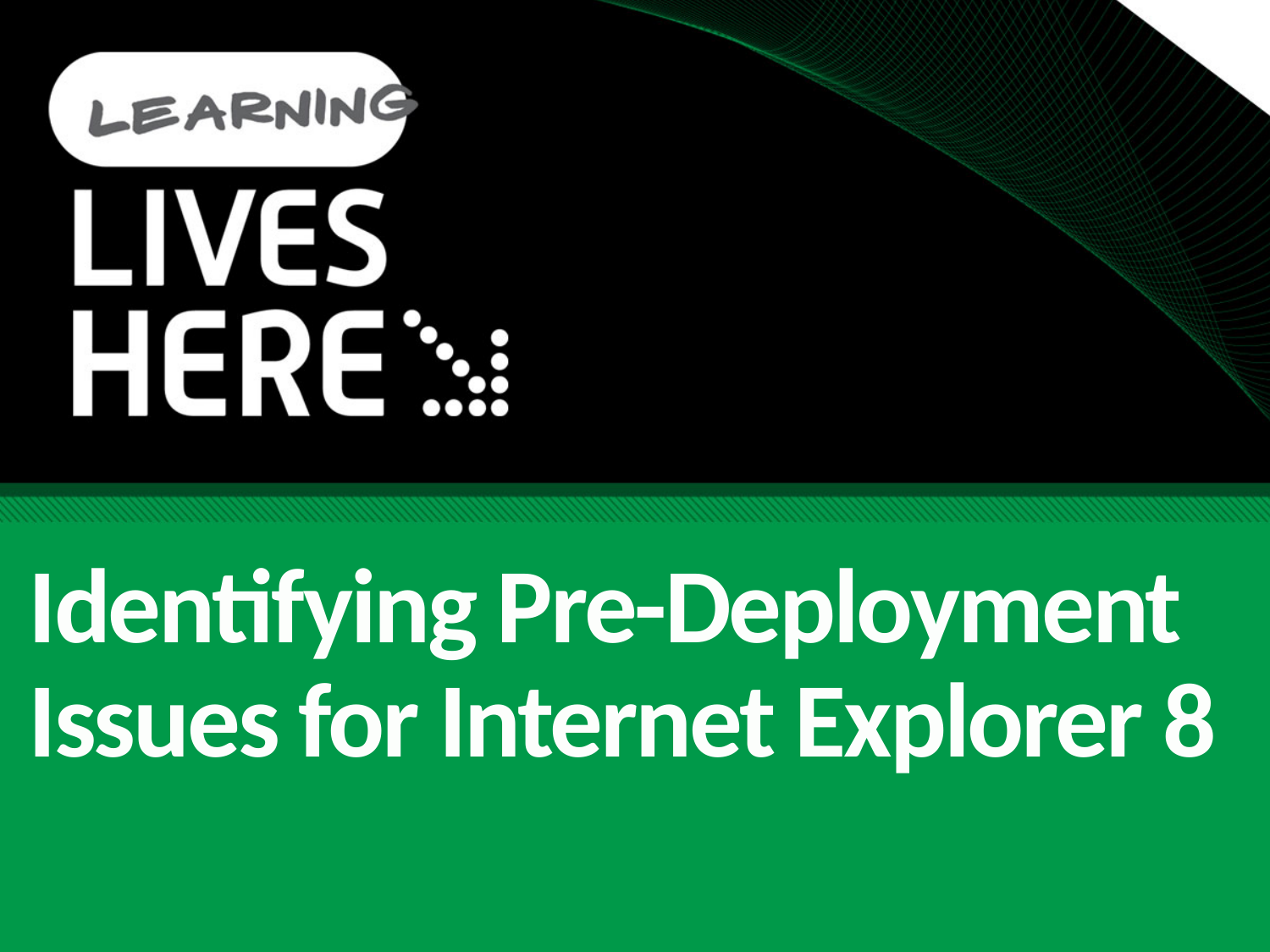

# Identifying Pre-Deployment Issues for Internet Explorer 8